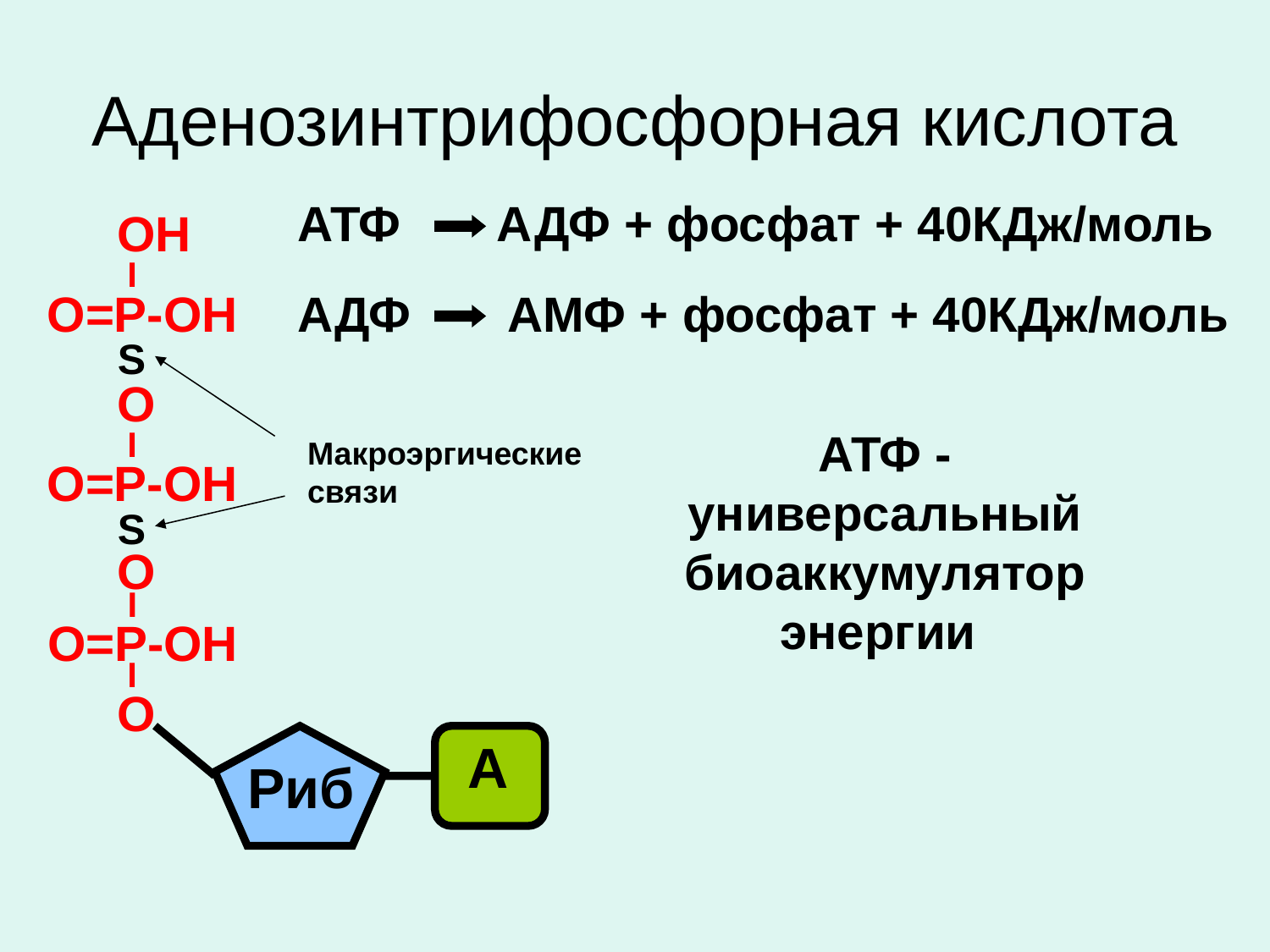

# Аденозинтрифосфорная кислота
АТФ       АДФ + фосфат + 40КДж/моль
ОH
I
О=Р-ОН
S
О
I
О=Р-ОН
S
О
I
О=Р-ОН
I
О

А
Риб

АДФ       АМФ + фосфат + 40КДж/моль

АТФ - универсальный биоаккумулятор энергии
Макроэргические связи